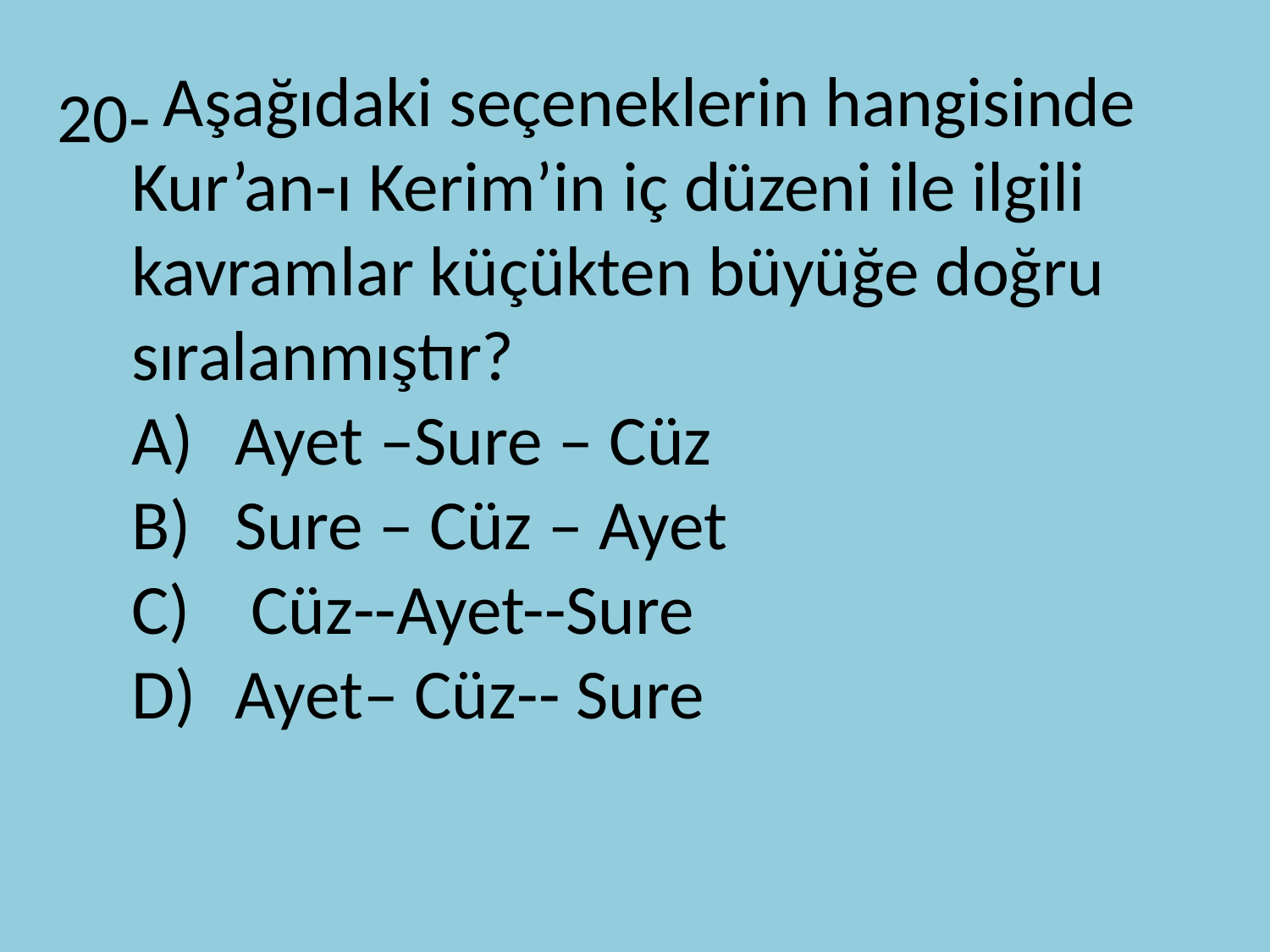

Aşağıdaki seçeneklerin hangisinde Kur’an-ı Kerim’in iç düzeni ile ilgili kavramlar küçükten büyüğe doğru sıralanmıştır?
Ayet –Sure – Cüz
Sure – Cüz – Ayet
 Cüz--Ayet--Sure
Ayet– Cüz-- Sure

20-